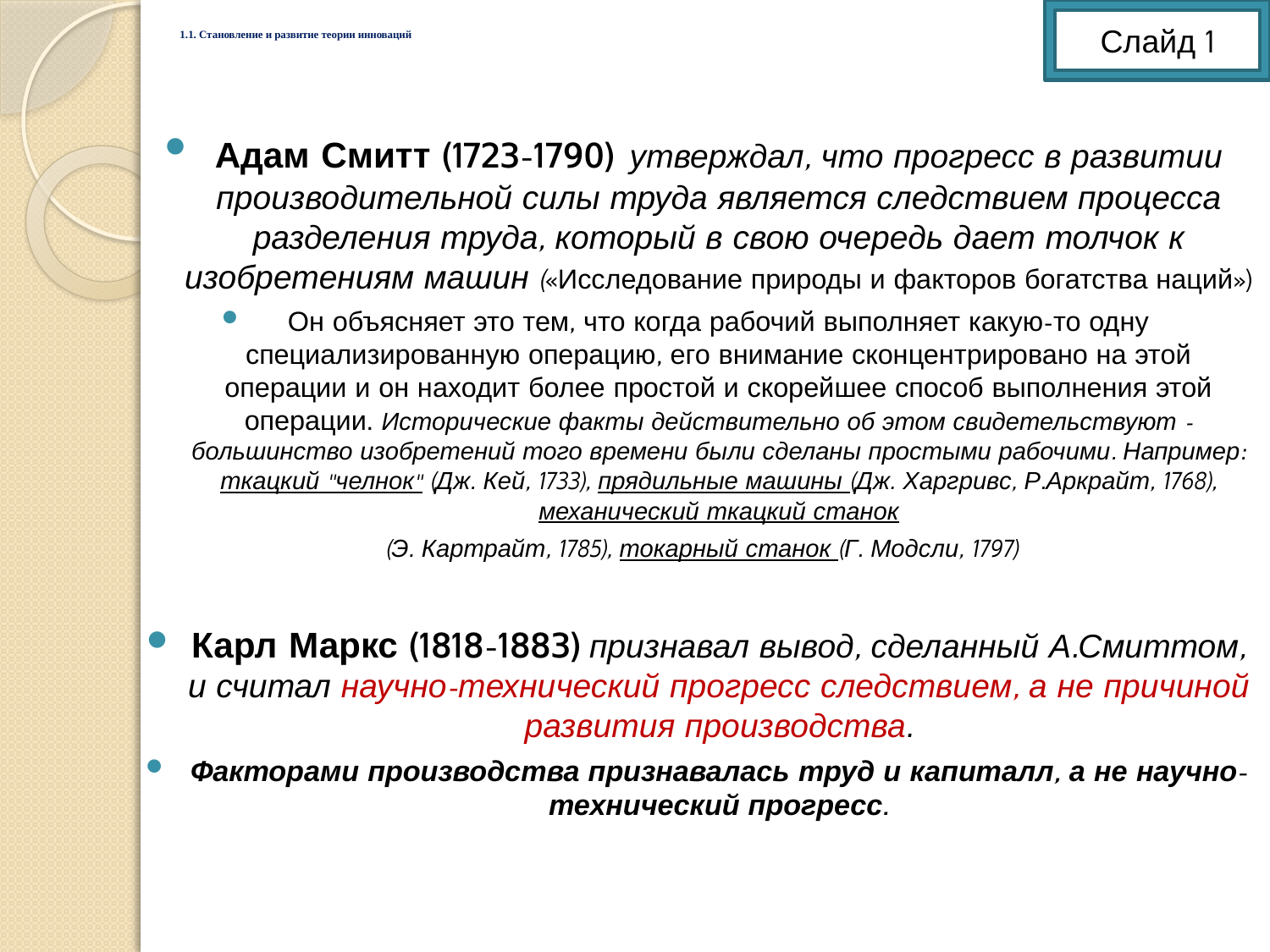

# 1.1. Становление и развитие теории инноваций
Слайд 1

Адам Смитт (1723-1790) утверждал, что прогресс в развитии производительной силы труда является следствием процесса разделения труда, который в свою очередь дает толчок к изобретениям машин («Исследование природы и факторов богатства наций»)
Он объясняет это тем, что когда рабочий выполняет какую-то одну специализированную операцию, его внимание сконцентрировано на этой операции и он находит более простой и скорейшее способ выполнения этой операции. Исторические факты действительно об этом свидетельствуют - большинство изобретений того времени были сделаны простыми рабочими. Например: ткацкий "челнок" (Дж. Кей, 1733), прядильные машины (Дж. Харгривс, Р.Аркрайт, 1768), механический ткацкий станок
(Э. Картрайт, 1785), токарный станок (Г. Модсли, 1797)

Карл Маркс (1818-1883) признавал вывод, сделанный А.Смиттом, и считал научно-технический прогресс следствием, а не причиной развития производства.
Факторами производства признавалась труд и капиталл, а не научно-технический прогресс.